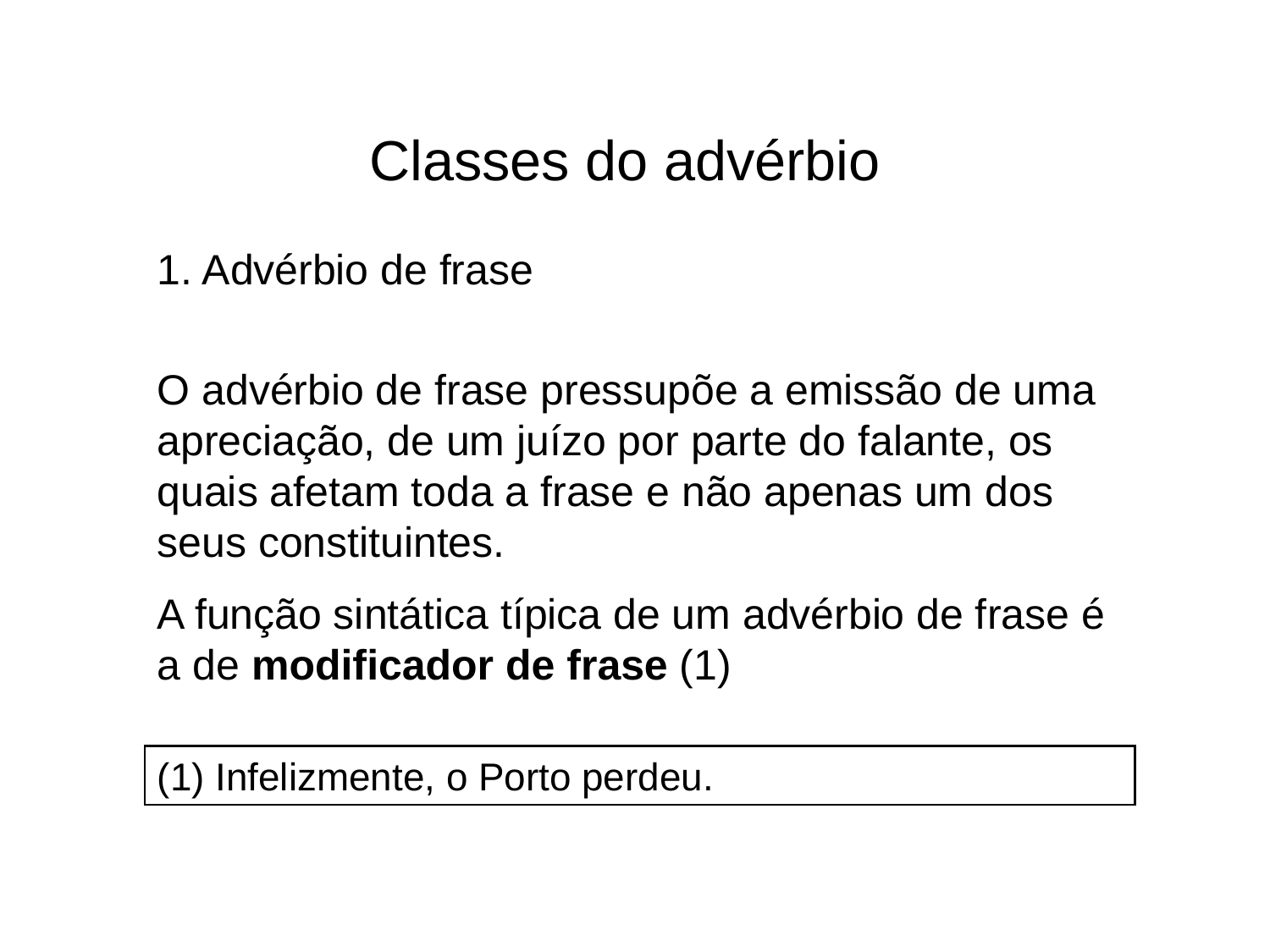

Classes do advérbio
1. Advérbio de frase
O advérbio de frase pressupõe a emissão de uma apreciação, de um juízo por parte do falante, os quais afetam toda a frase e não apenas um dos seus constituintes.
A função sintática típica de um advérbio de frase é a de modificador de frase (1)
(1) Infelizmente, o Porto perdeu.